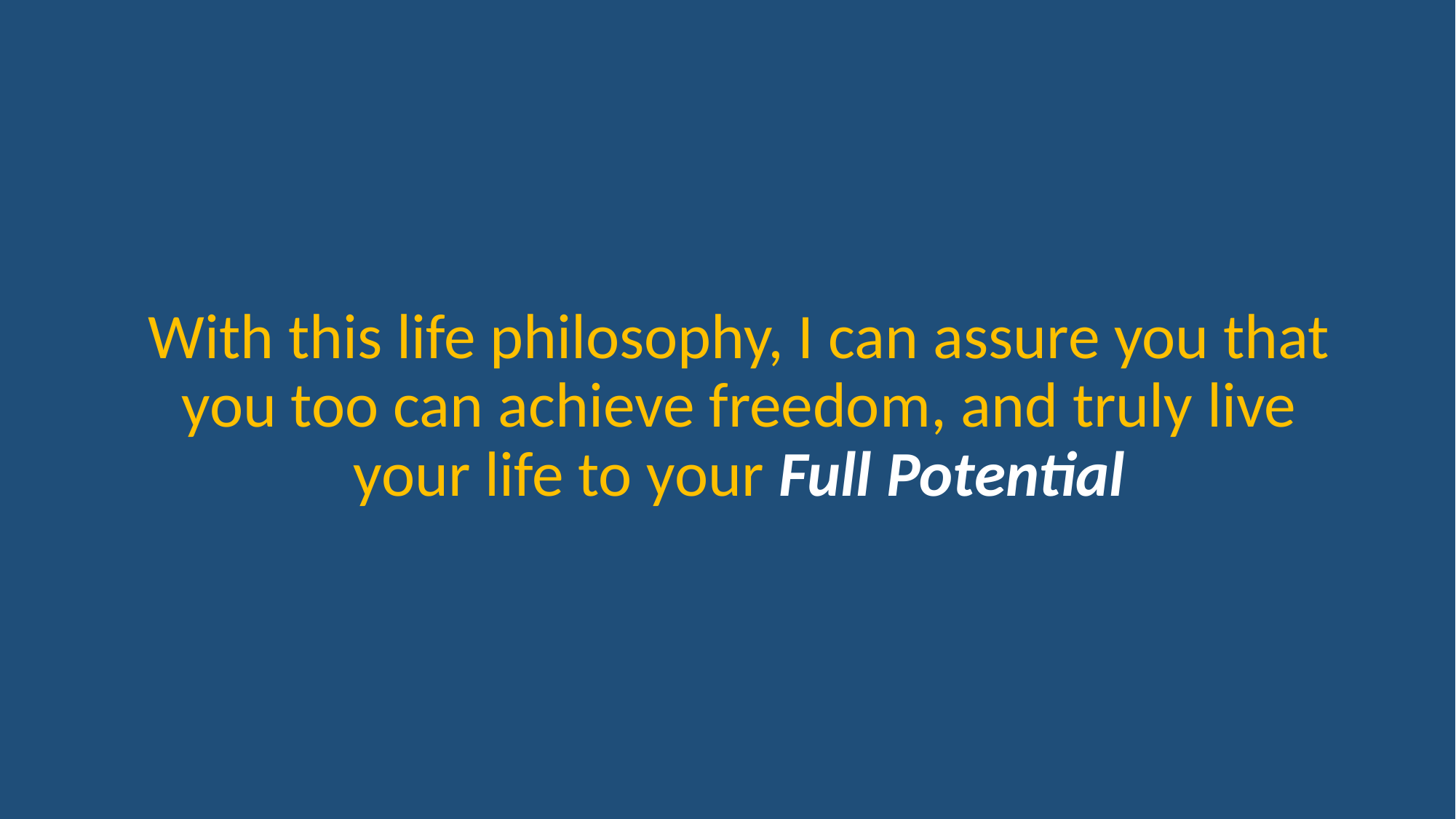

With this life philosophy, I can assure you that you too can achieve freedom, and truly live your life to your Full Potential